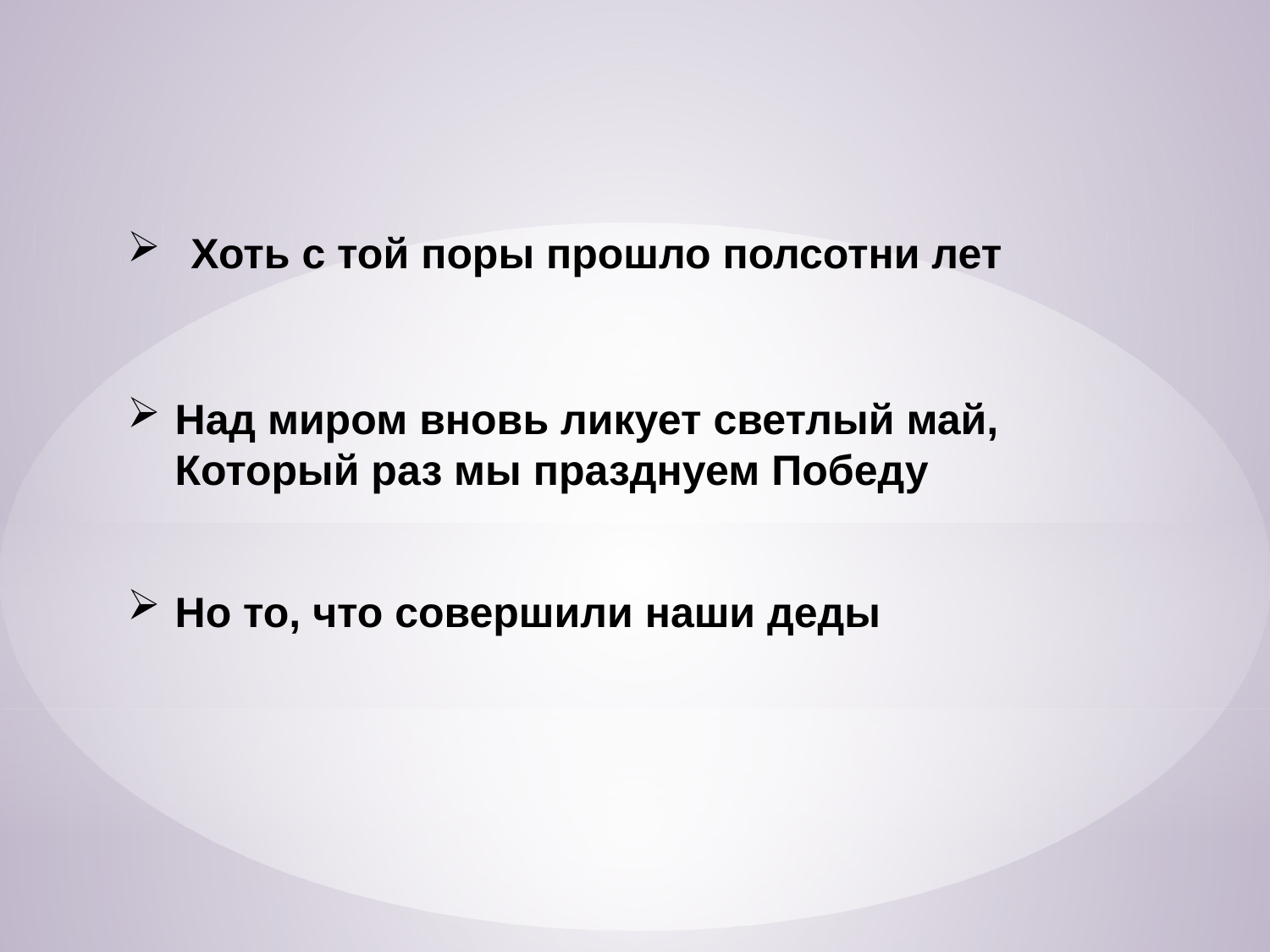

Хоть с той поры прошло полсотни лет
Над миром вновь ликует светлый май,
Который раз мы празднуем Победу
Но то, что совершили наши деды